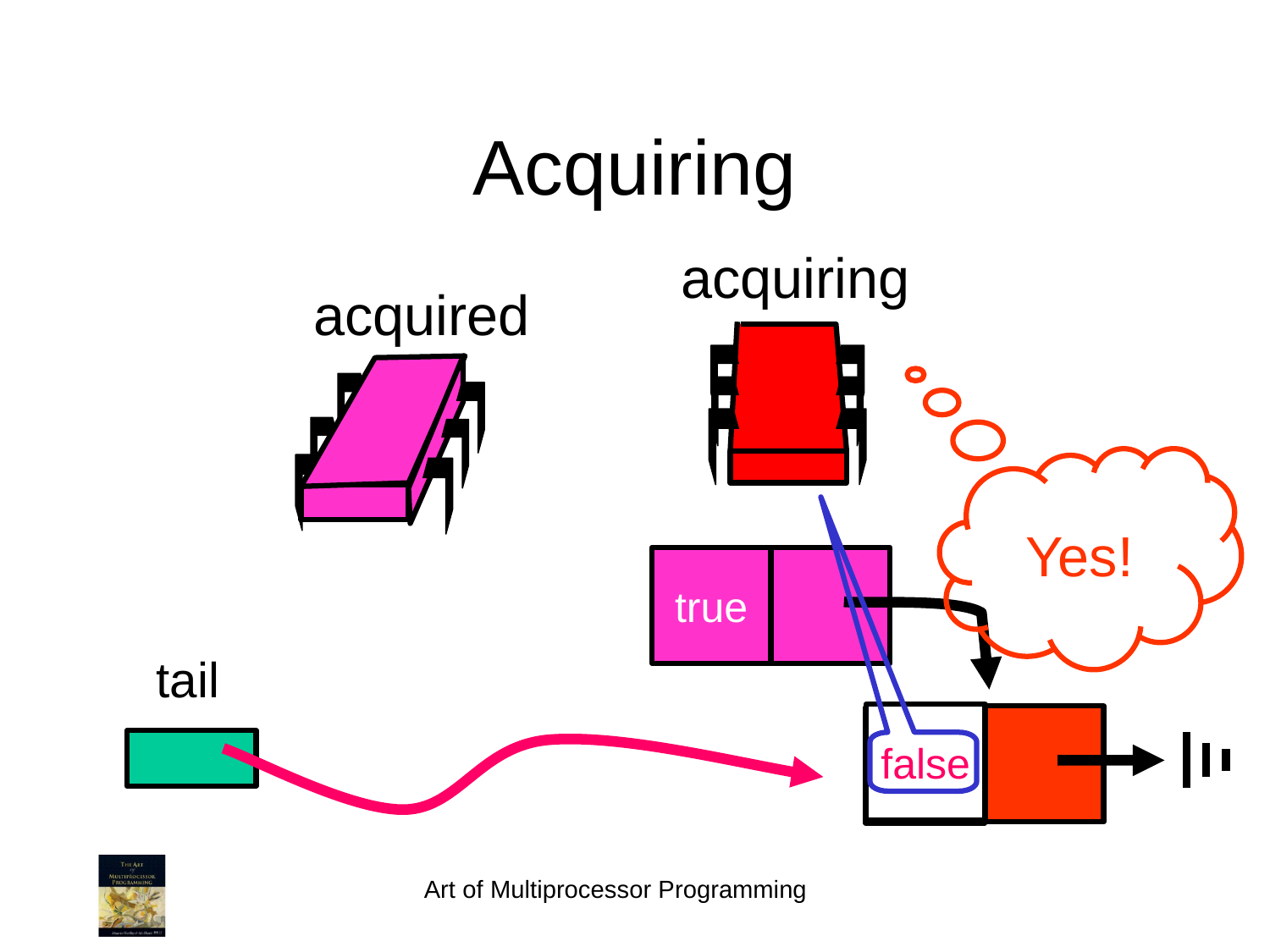

Acquiring
acquiring

acquired

Yes!

true

tail

false

true

Art of Multiprocessor Programming
176